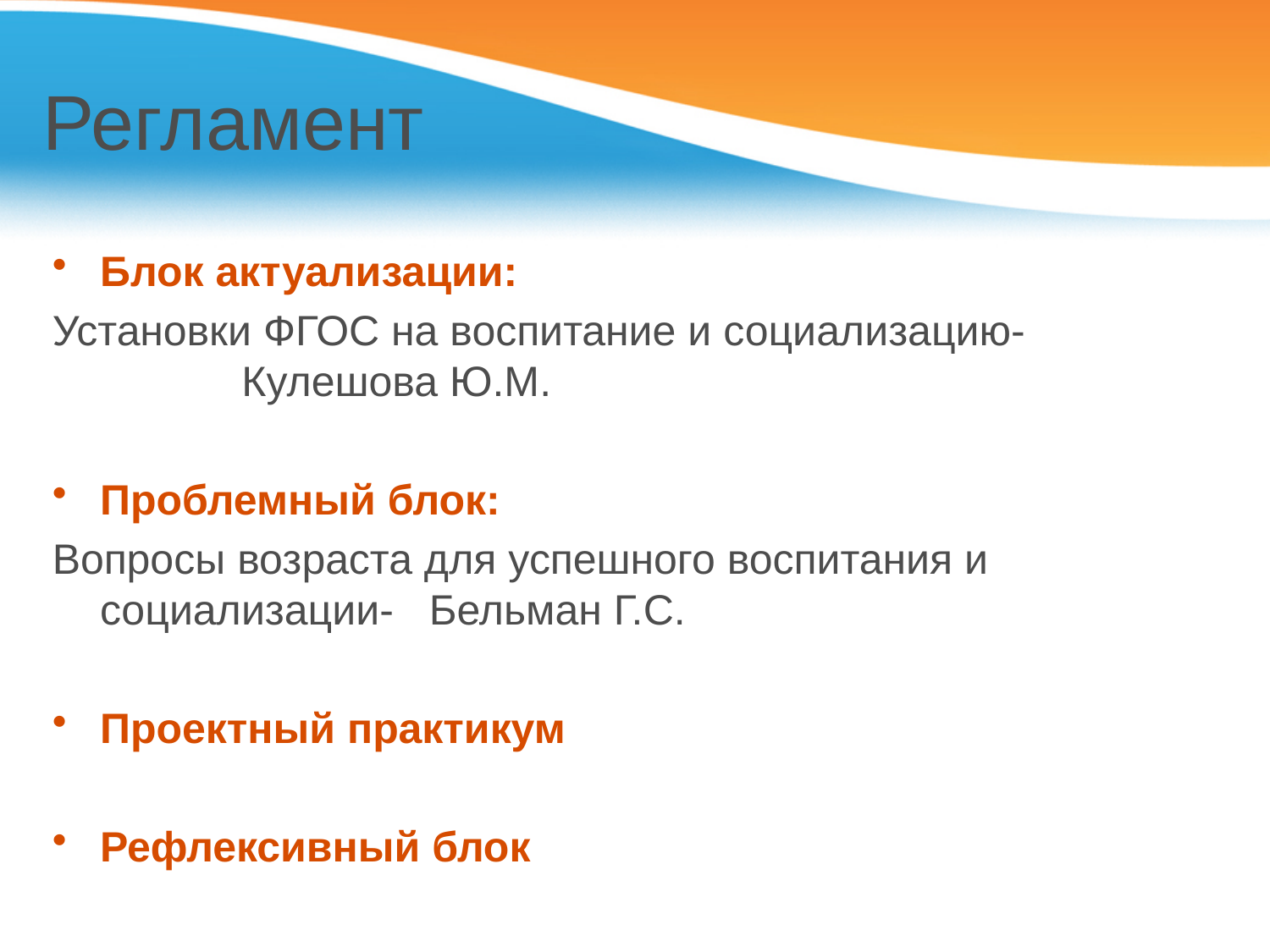

# Регламент
Блок актуализации:
Установки ФГОС на воспитание и социализацию-                             Кулешова Ю.М.

Проблемный блок:
Вопросы возраста для успешного воспитания и социализации-   Бельман Г.С.

Проектный практикум

Рефлексивный блок